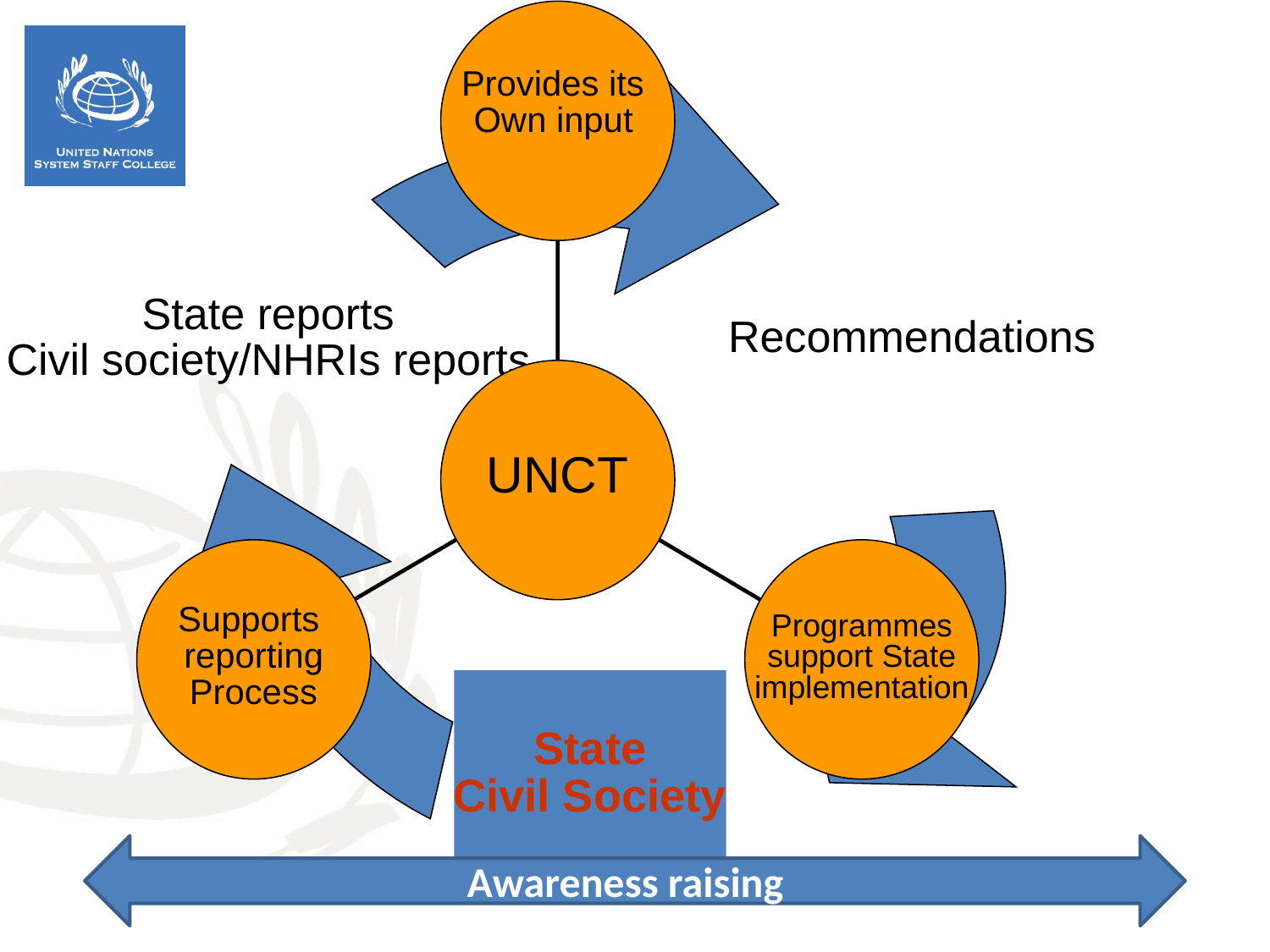

Provides its
Own input

UNCT

Supports
reporting
Process
Programmes
support State
implementation

State reports
Civil society/NHRIs reports
Recommendations

State
Civil Society

Awareness raising